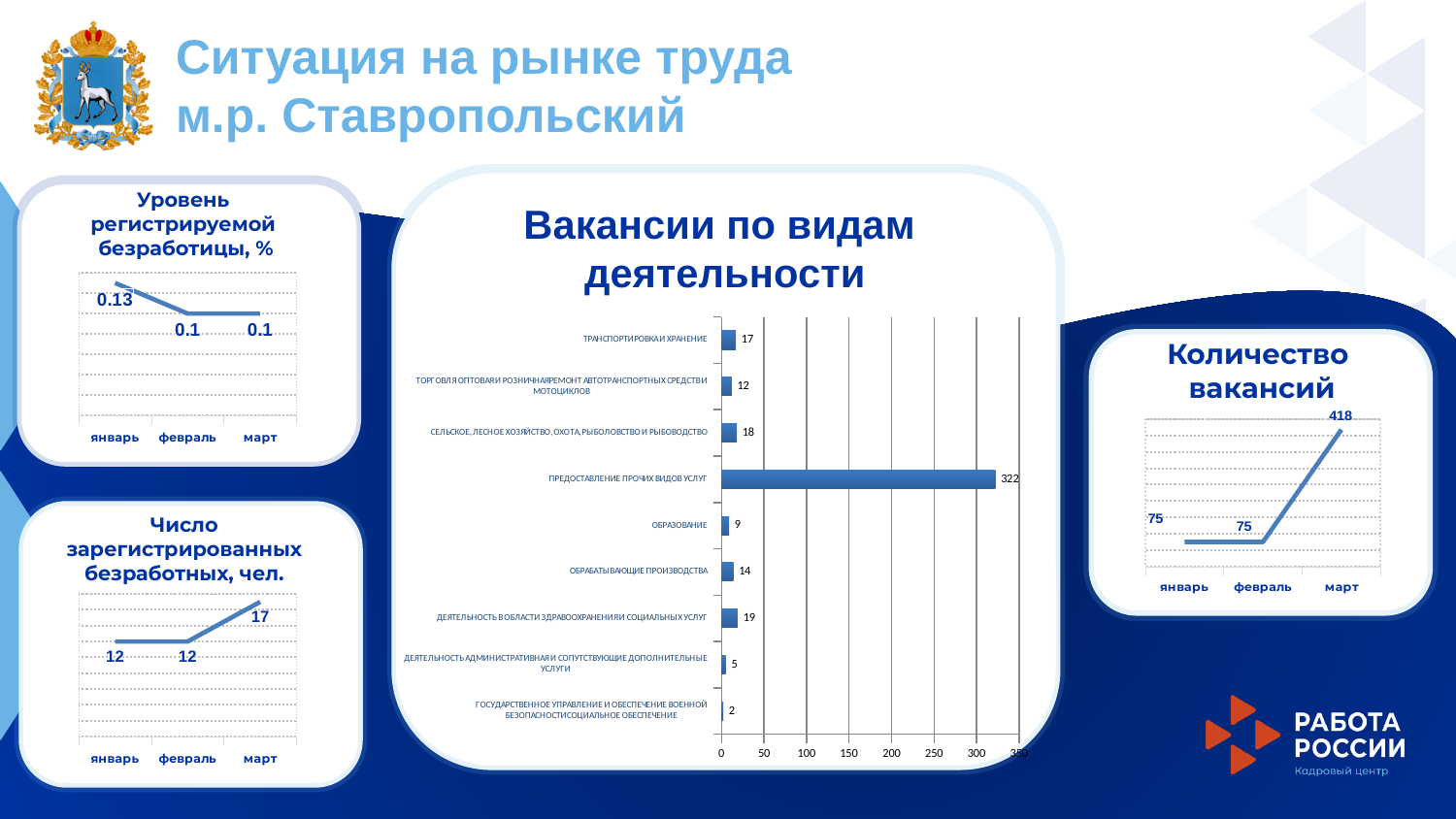

Ситуация на рынке труда
м.р. Ставропольский

Уровень
регистрируемой
безработицы, %
Вакансии по видам
деятельности

### Chart

| Category | Уровень |
|---|---|
| январь | 0.13 |
| февраль | 0.1 |
| март | 0.1 |

### Chart

| Category | Столбец2 |
|---|---|
| ГОСУДАРСТВЕННОЕ УПРАВЛЕНИЕ И ОБЕСПЕЧЕНИЕ ВОЕННОЙ БЕЗОПАСНОСТИСОЦИАЛЬНОЕ ОБЕСПЕЧЕНИЕ | 2.0 |
| ДЕЯТЕЛЬНОСТЬ АДМИНИСТРАТИВНАЯ И СОПУТСТВУЮЩИЕ ДОПОЛНИТЕЛЬНЫЕ УСЛУГИ | 5.0 |
| ДЕЯТЕЛЬНОСТЬ В ОБЛАСТИ ЗДРАВООХРАНЕНИЯ И СОЦИАЛЬНЫХ УСЛУГ | 19.0 |
| ОБРАБАТЫВАЮЩИЕ ПРОИЗВОДСТВА | 14.0 |
| ОБРАЗОВАНИЕ | 9.0 |
| ПРЕДОСТАВЛЕНИЕ ПРОЧИХ ВИДОВ УСЛУГ | 322.0 |
| СЕЛЬСКОЕ, ЛЕСНОЕ ХОЗЯЙСТВО, ОХОТА, РЫБОЛОВСТВО И РЫБОВОДСТВО | 18.0 |
| ТОРГОВЛЯ ОПТОВАЯ И РОЗНИЧНАЯРЕМОНТ АВТОТРАНСПОРТНЫХ СРЕДСТВ И МОТОЦИКЛОВ | 12.0 |
| ТРАНСПОРТИРОВКА И ХРАНЕНИЕ | 17.0 |
Количество
вакансий

### Chart

| Category | Ряд 1 |
|---|---|
| январь | 75.0 |
| февраль | 75.0 |
| март | 418.0 |
Число
зарегистрированных
безработных, чел.

### Chart

| Category | Ряд 1 |
|---|---|
| январь | 12.0 |
| февраль | 12.0 |
| март | 17.0 |